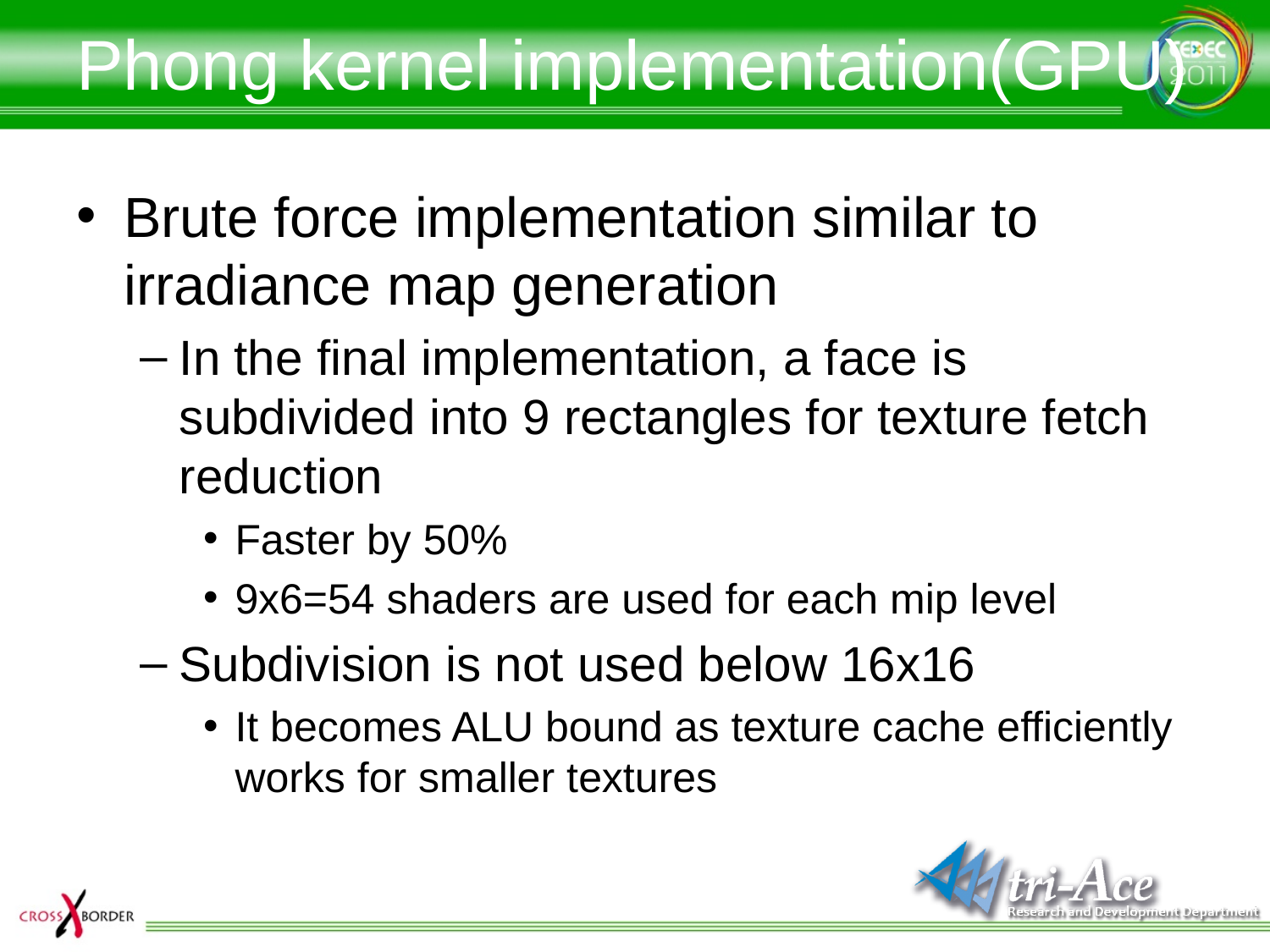

# Phong kernel implementation(GPU)
Brute force implementation similar to irradiance map generation
In the final implementation, a face is subdivided into 9 rectangles for texture fetch reduction
Faster by 50%
9x6=54 shaders are used for each mip level
Subdivision is not used below 16x16
It becomes ALU bound as texture cache efficiently works for smaller textures